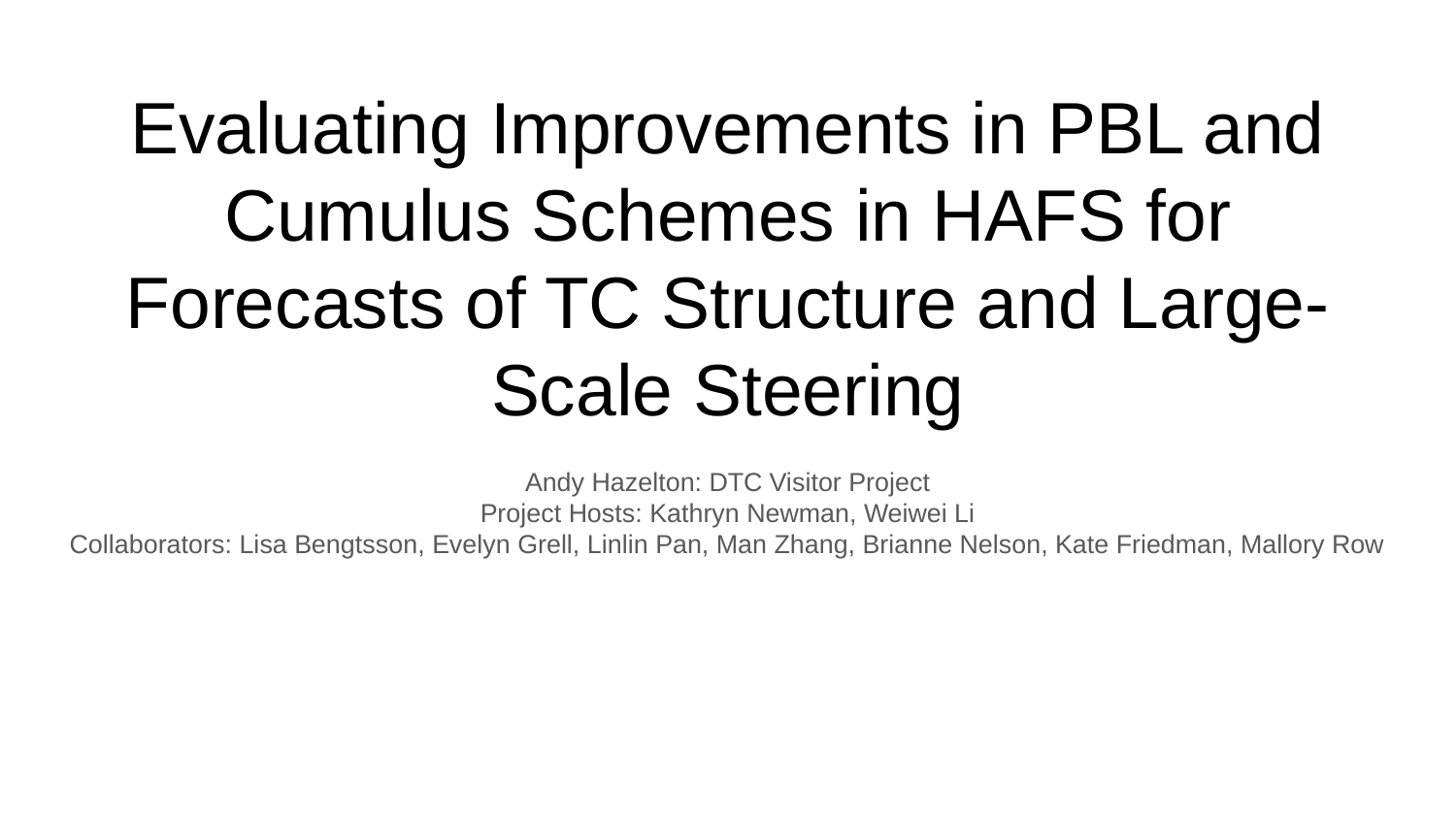

# Evaluating Improvements in PBL and Cumulus Schemes in HAFS for Forecasts of TC Structure and Large-Scale Steering
Andy Hazelton: DTC Visitor Project
Project Hosts: Kathryn Newman, Weiwei Li
Collaborators: Lisa Bengtsson, Evelyn Grell, Linlin Pan, Man Zhang, Brianne Nelson, Kate Friedman, Mallory Row